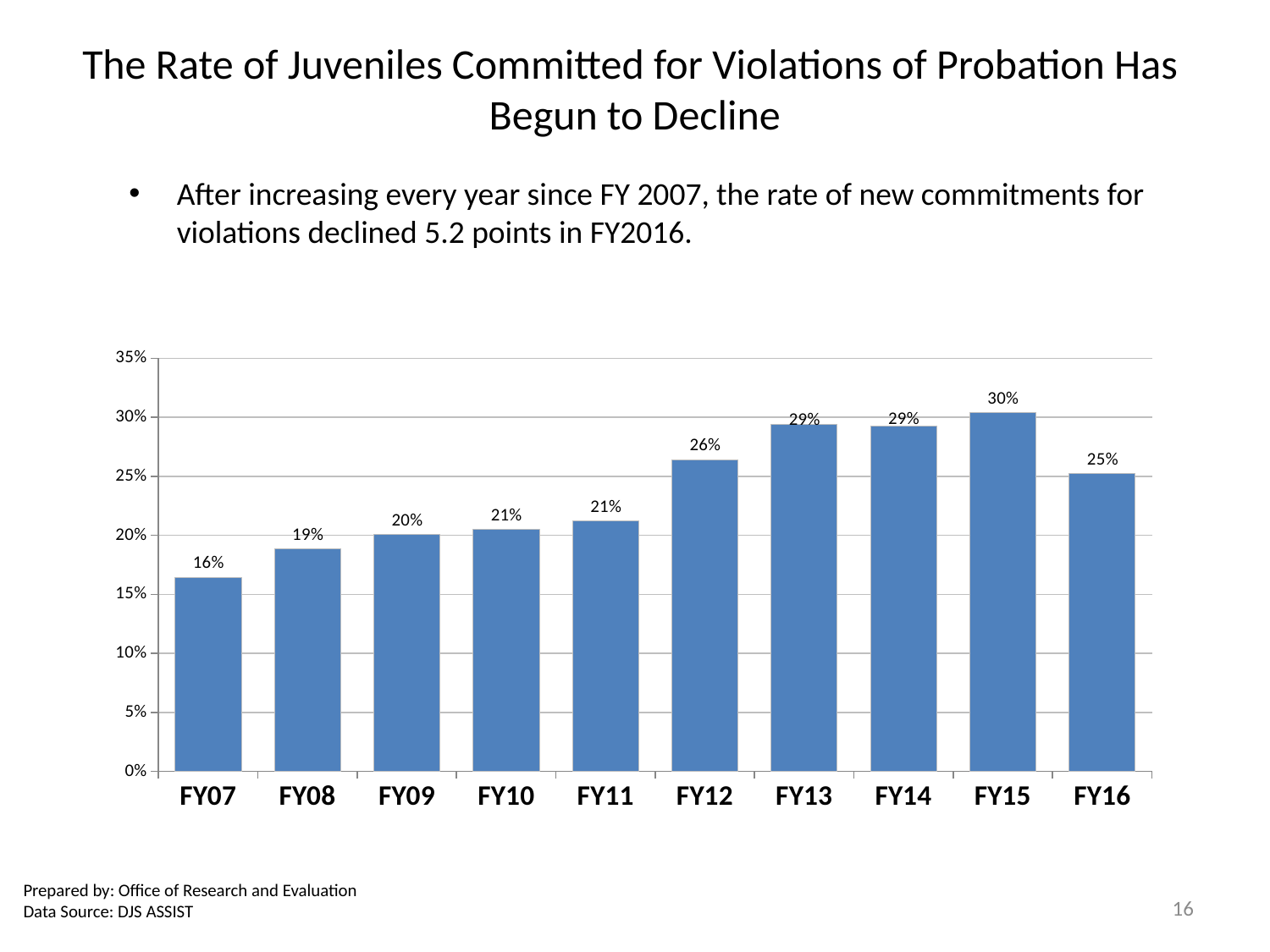

# The Rate of Juveniles Committed for Violations of Probation Has Begun to Decline
After increasing every year since FY 2007, the rate of new commitments for violations declined 5.2 points in FY2016.

### Chart

| Category | Violation of Probation |
|---|---|
| FY07 | 0.16433239962651727 |
| FY08 | 0.18829268292682927 |
| FY09 | 0.2005813953488372 |
| FY10 | 0.20510483135824978 |
| FY11 | 0.2119514472455649 |
| FY12 | 0.2641148325358852 |
| FY13 | 0.29411764705882354 |
| FY14 | 0.29280397022332505 |
| FY15 | 0.30385852090032156 |
| FY16 | 0.25215889464594127 |
Prepared by: Office of Research and Evaluation
Data Source: DJS ASSIST
16